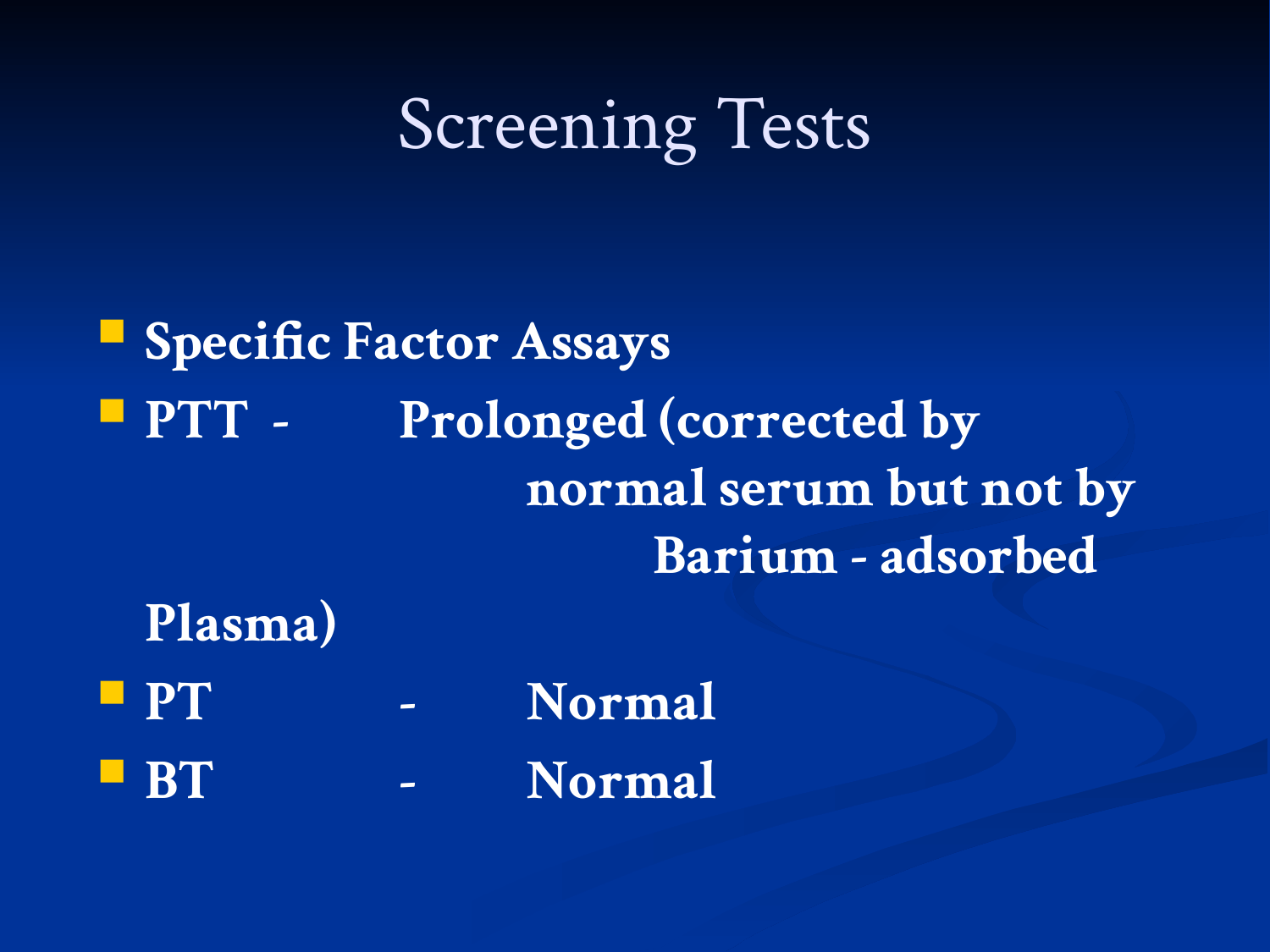

# Screening Tests
Specific Factor Assays
PTT 	- 	Prolonged (corrected by 				normal serum but not by 				Barium - adsorbed Plasma)
PT		-	Normal
BT		-	Normal